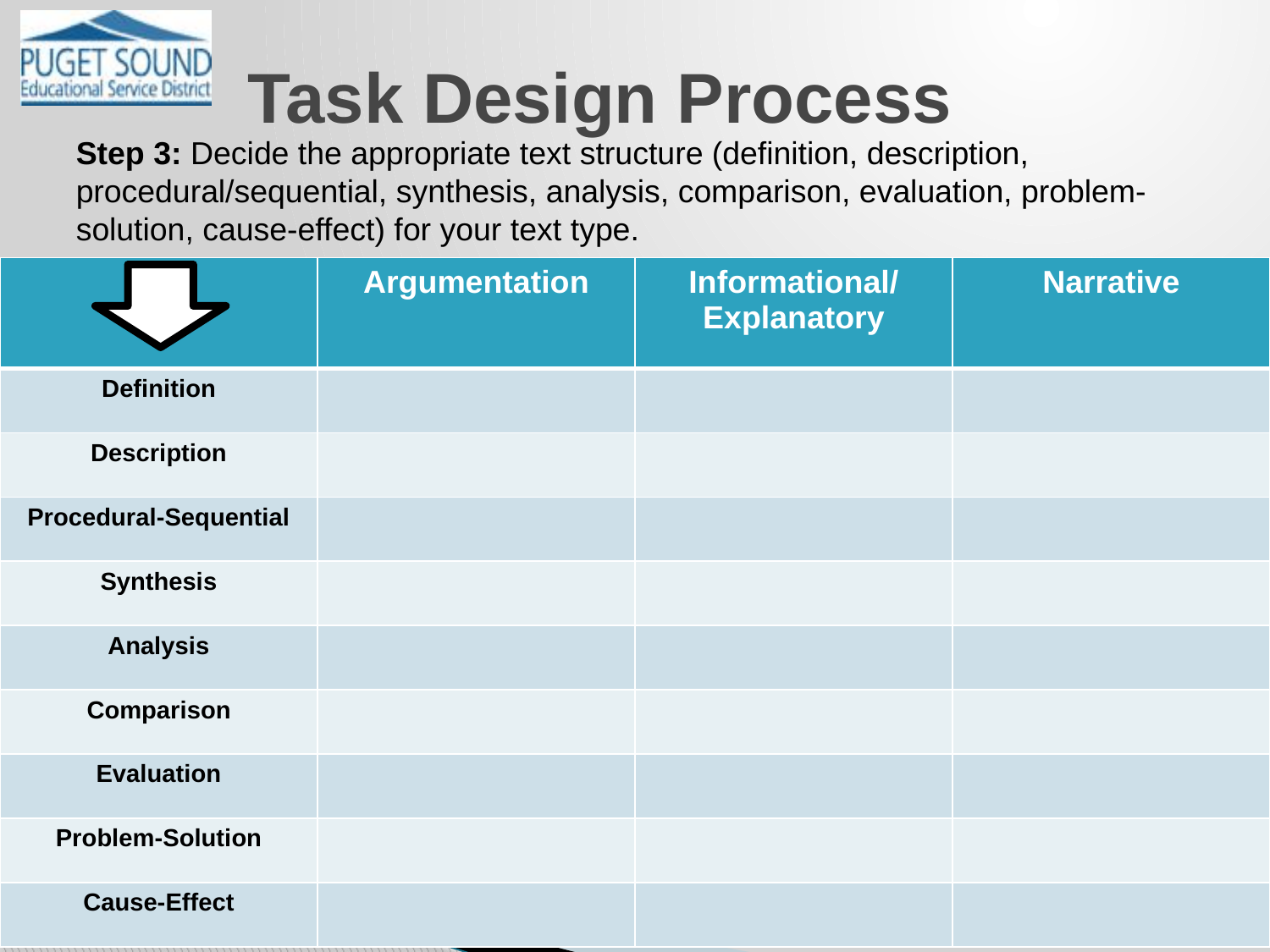

# Task Design Process
Step 3: Decide the appropriate text structure (definition, description, procedural/sequential, synthesis, analysis, comparison, evaluation, problem-solution, cause-effect) for your text type.

|  | Argumentation | Informational/ Explanatory | Narrative |
| --- | --- | --- | --- |
| Definition |  |  |  |
| Description |  |  |  |
| Procedural-Sequential |  |  |  |
| Synthesis |  |  |  |
| Analysis |  |  |  |
| Comparison |  |  |  |
| Evaluation |  |  |  |
| Problem-Solution |  |  |  |
| Cause-Effect |  |  |  |

36